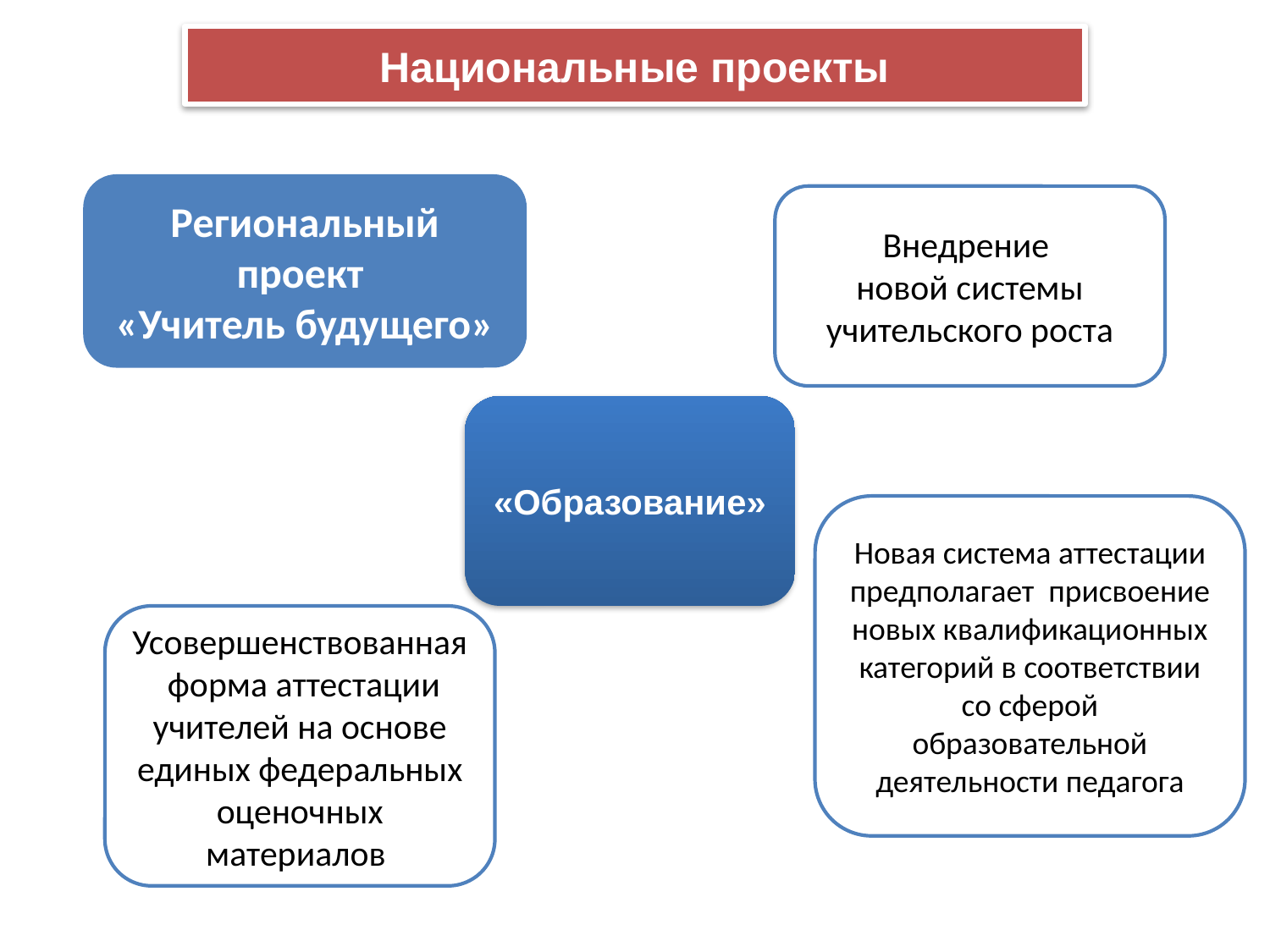

Национальные проекты
Региональный проект
«Учитель будущего»
Внедрение
новой системы учительского роста
«Образование»
Новая система аттестации предполагает  присвоение новых квалификационных категорий в соответствии со сферой образовательной деятельности педагога
Усовершенствованная  форма аттестации учителей на основе единых федеральных оценочных материалов